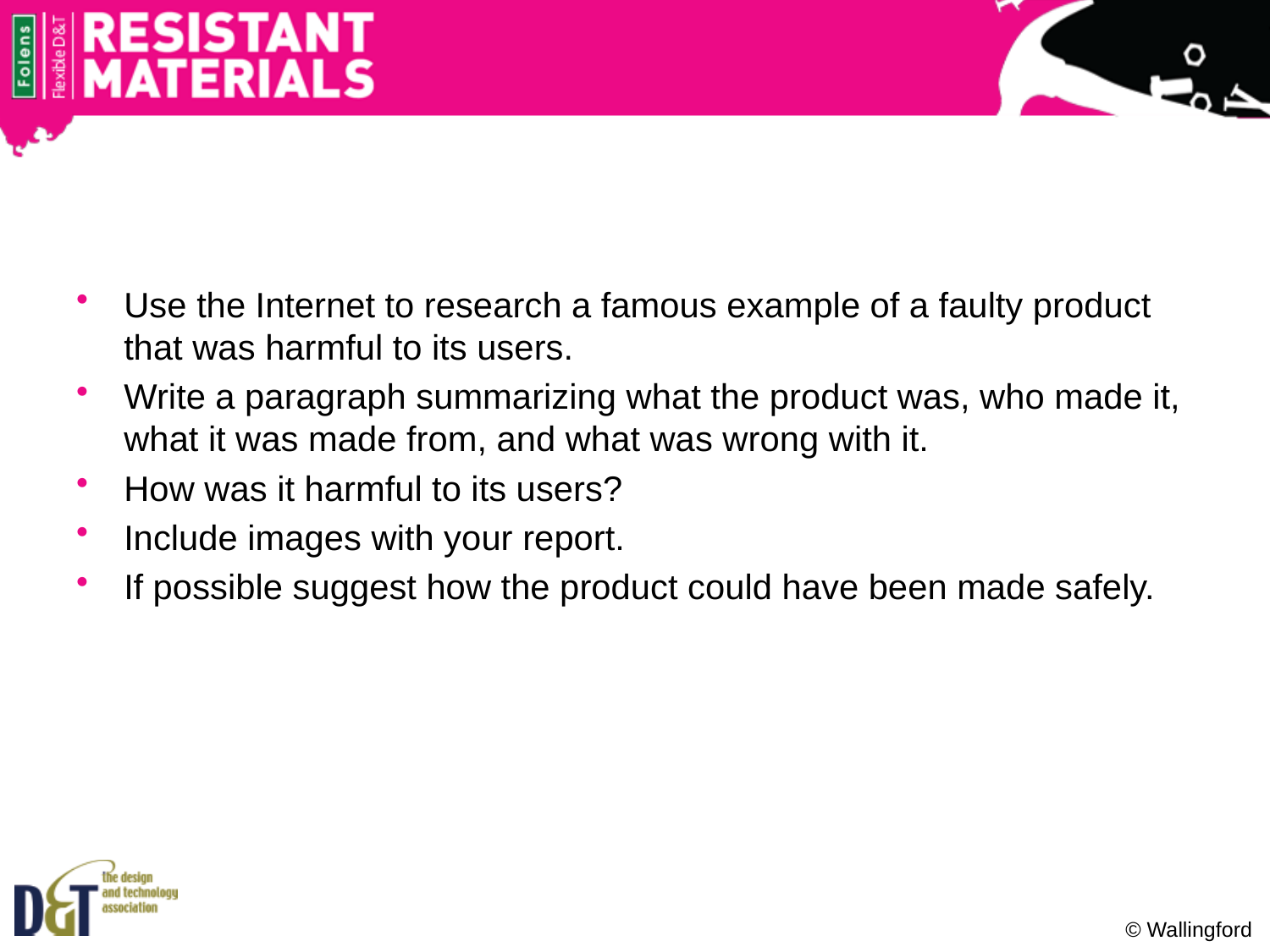

Use the Internet to research a famous example of a faulty product that was harmful to its users.
Write a paragraph summarizing what the product was, who made it, what it was made from, and what was wrong with it.
How was it harmful to its users?
Include images with your report.
If possible suggest how the product could have been made safely.
© Wallingford